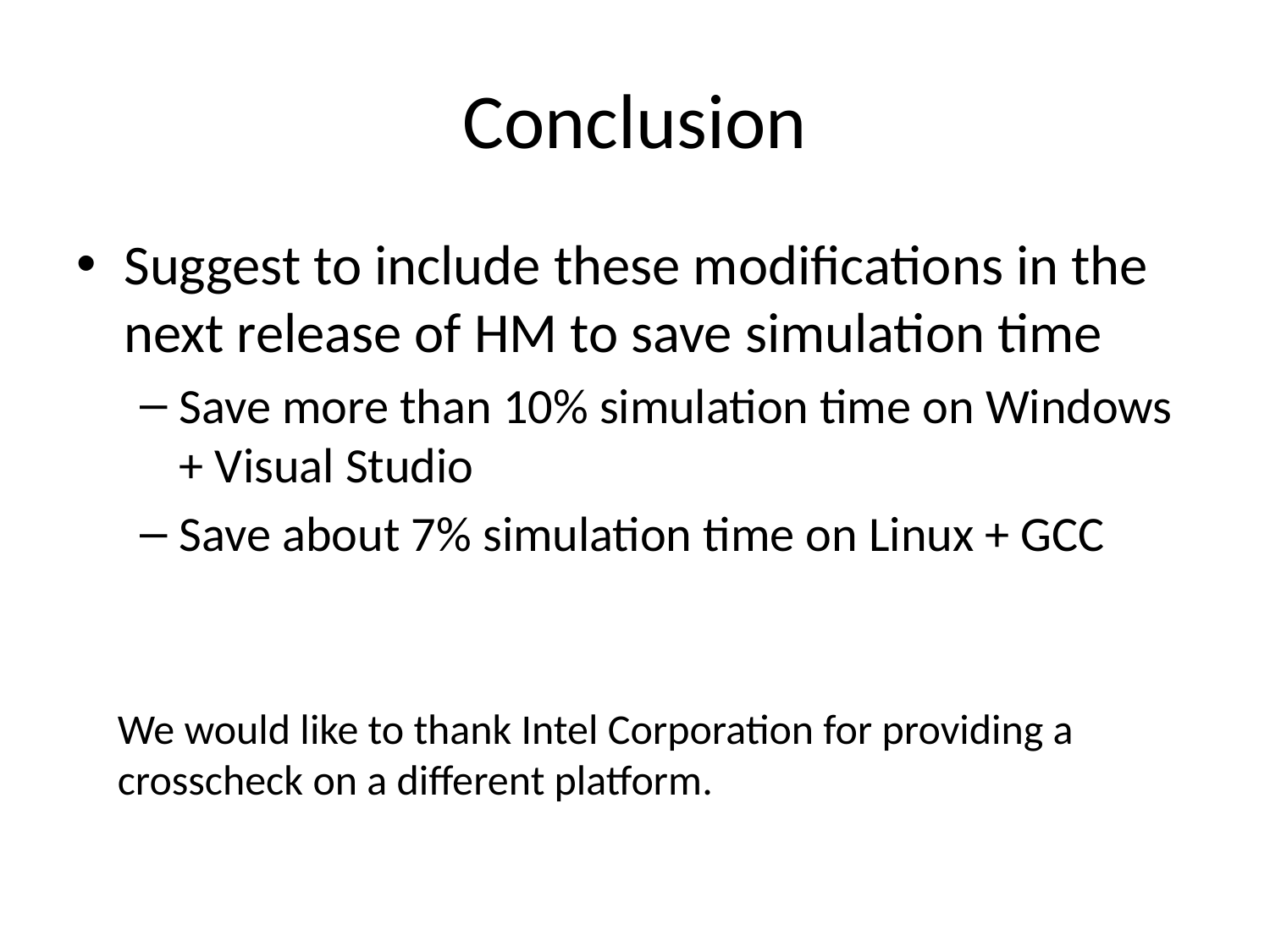

# Conclusion
Suggest to include these modifications in the next release of HM to save simulation time
Save more than 10% simulation time on Windows + Visual Studio
Save about 7% simulation time on Linux + GCC
We would like to thank Intel Corporation for providing a crosscheck on a different platform.